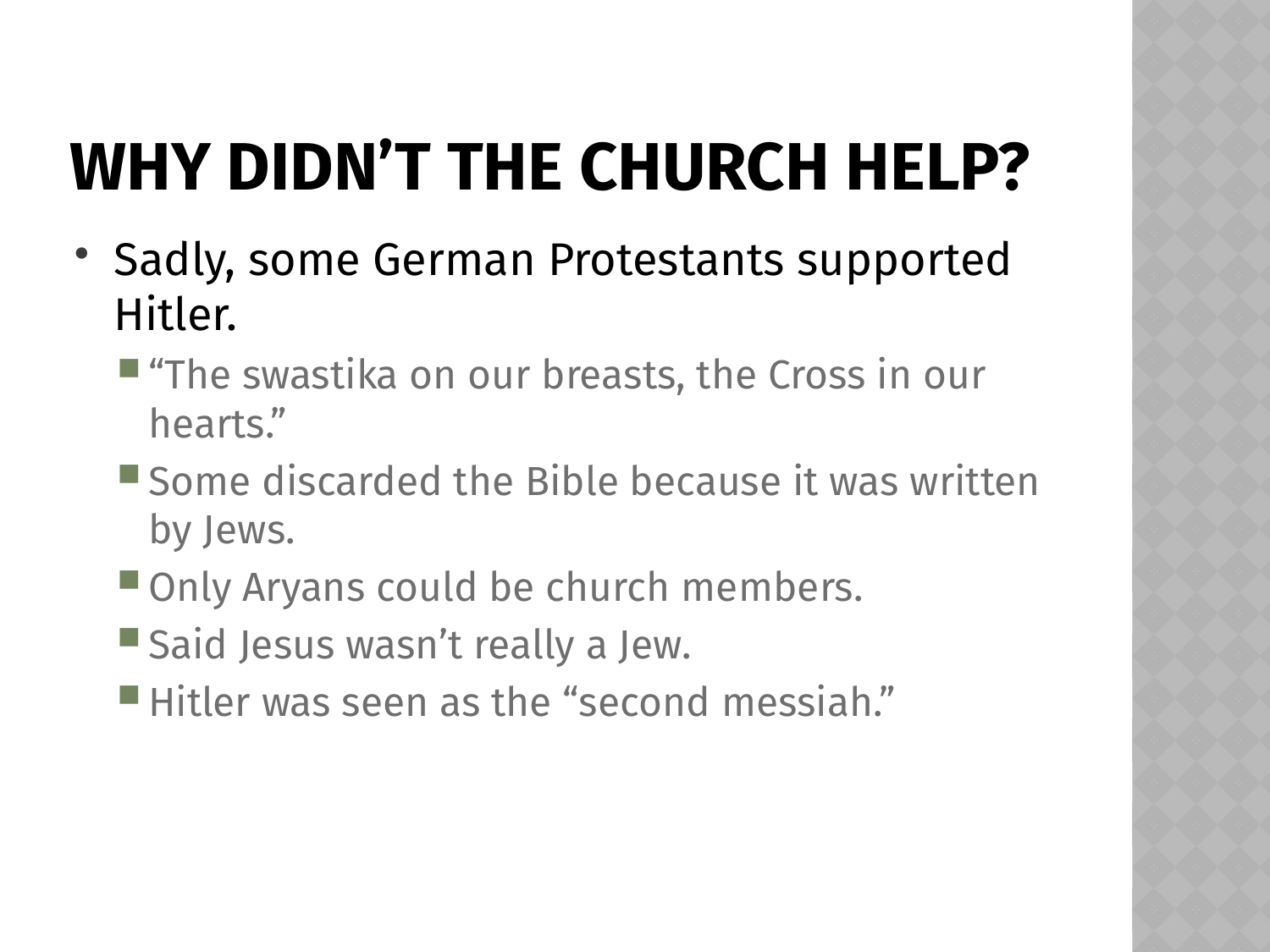

# Why didn’t the church help?
Sadly, some German Protestants supported Hitler.
“The swastika on our breasts, the Cross in our hearts.”
Some discarded the Bible because it was written by Jews.
Only Aryans could be church members.
Said Jesus wasn’t really a Jew.
Hitler was seen as the “second messiah.”